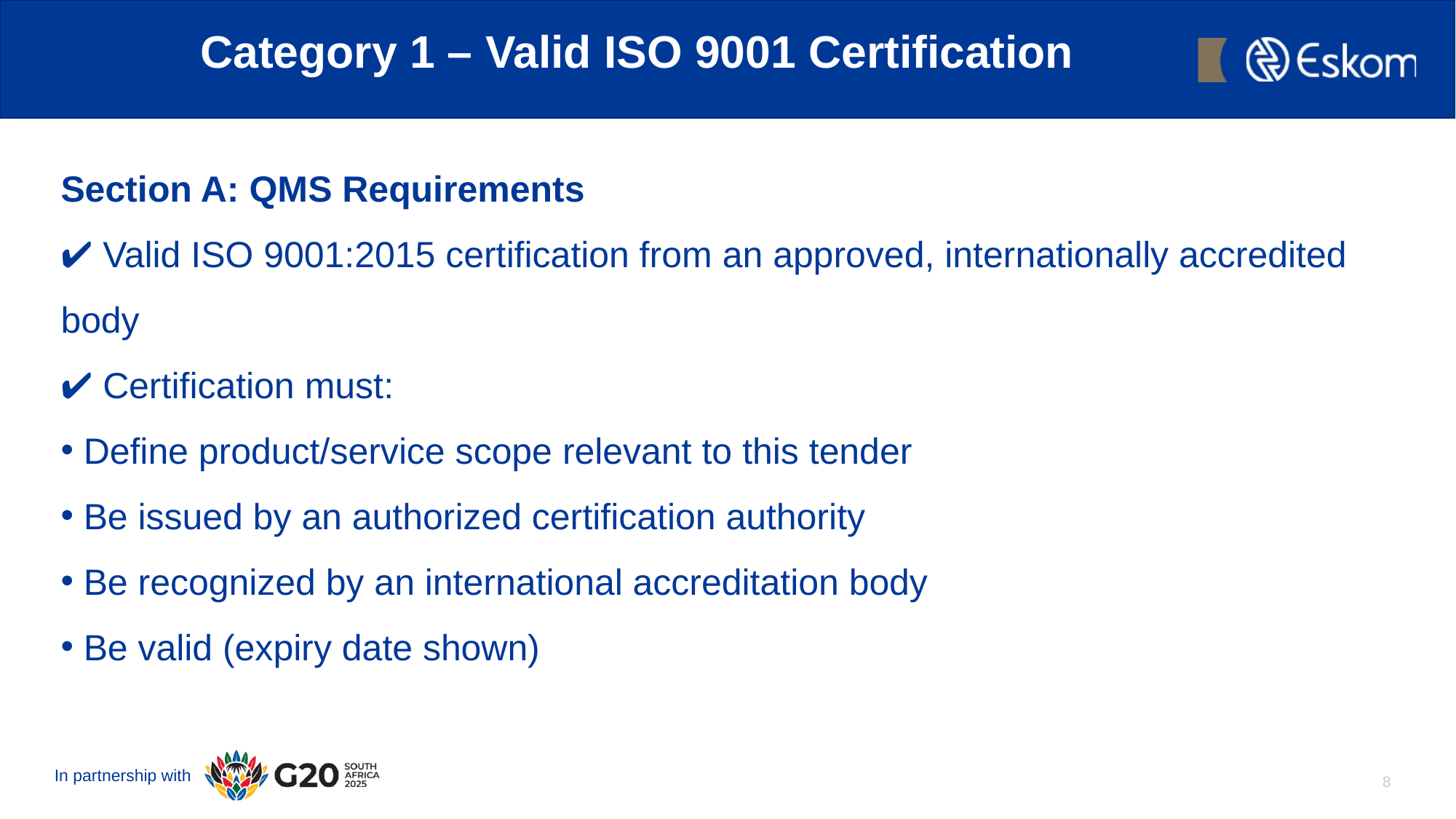

# Category 1 – Valid ISO 9001 Certification
Section A: QMS Requirements
✔️ Valid ISO 9001:2015 certification from an approved, internationally accredited body
✔️ Certification must:
 Define product/service scope relevant to this tender
 Be issued by an authorized certification authority
 Be recognized by an international accreditation body
 Be valid (expiry date shown)

8